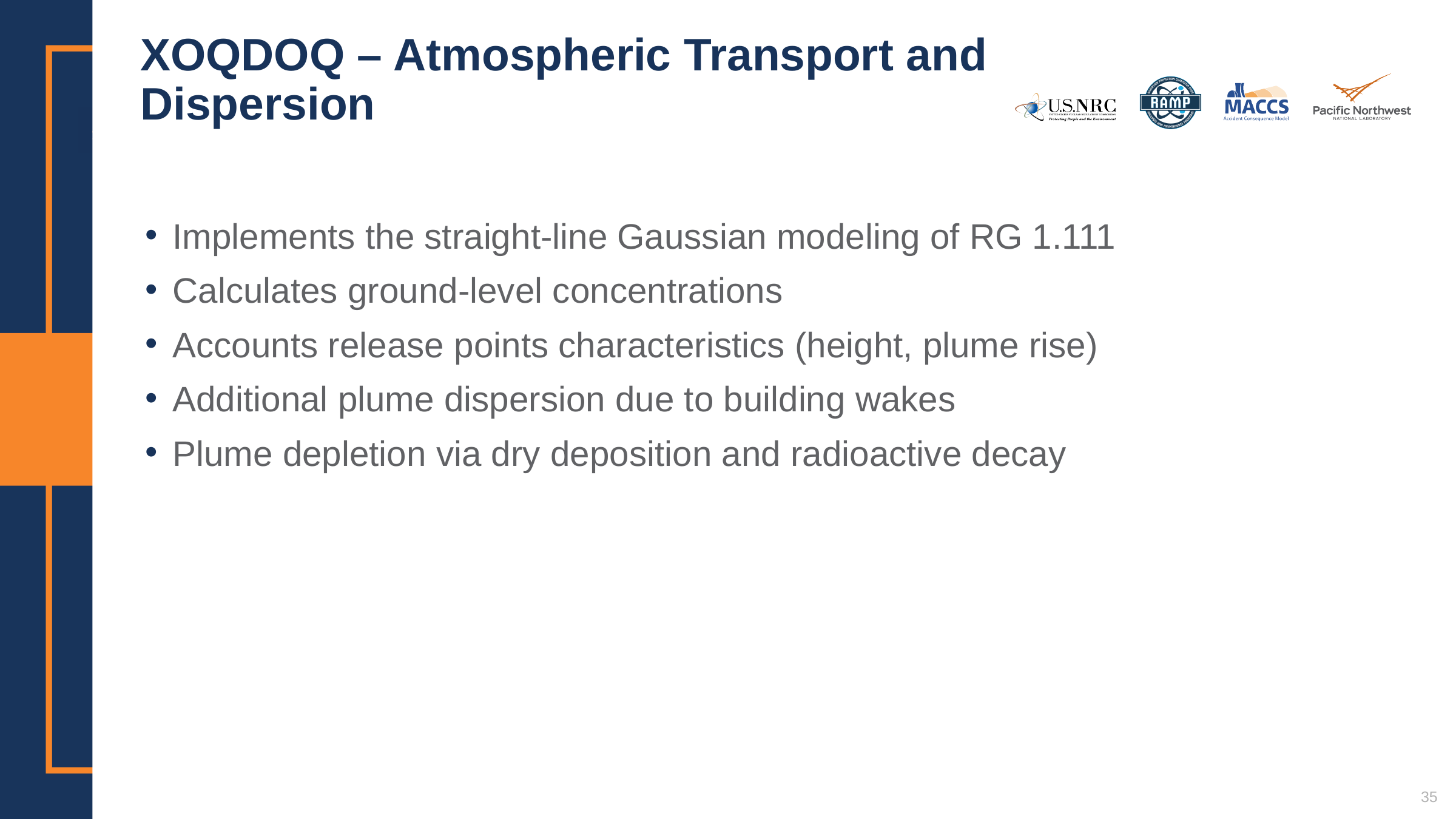

# XOQDOQ – Atmospheric Transport and Dispersion
Implements the straight-line Gaussian modeling of RG 1.111
Calculates ground-level concentrations
Accounts release points characteristics (height, plume rise)
Additional plume dispersion due to building wakes
Plume depletion via dry deposition and radioactive decay

35